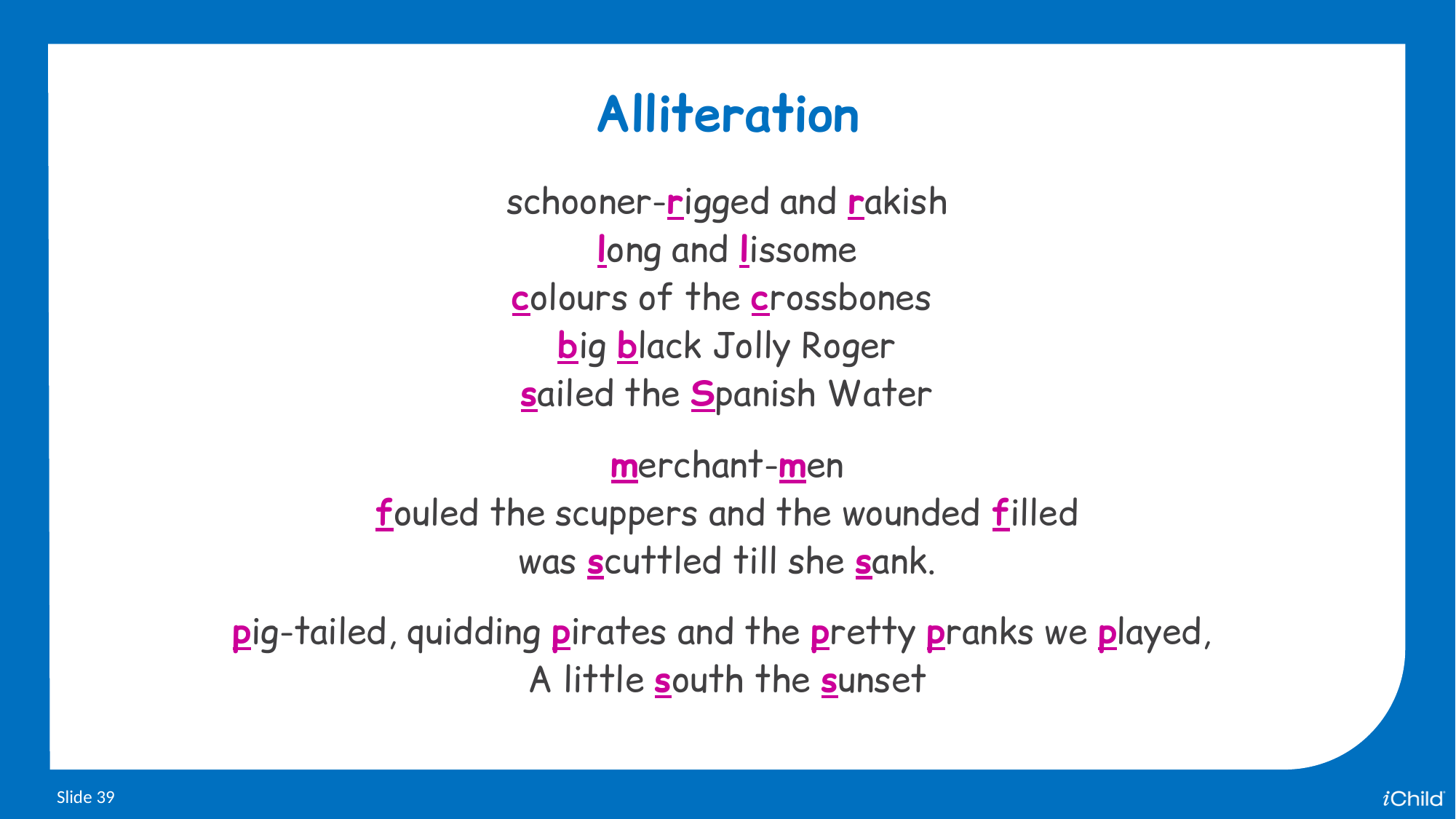

Alliteration
schooner-rigged and rakish
long and lissome
colours of the crossbones
big black Jolly Roger
sailed the Spanish Water
merchant-men
fouled the scuppers and the wounded filled
was scuttled till she sank.
pig-tailed, quidding pirates and the pretty pranks we played,
A little south the sunset
Slide 39